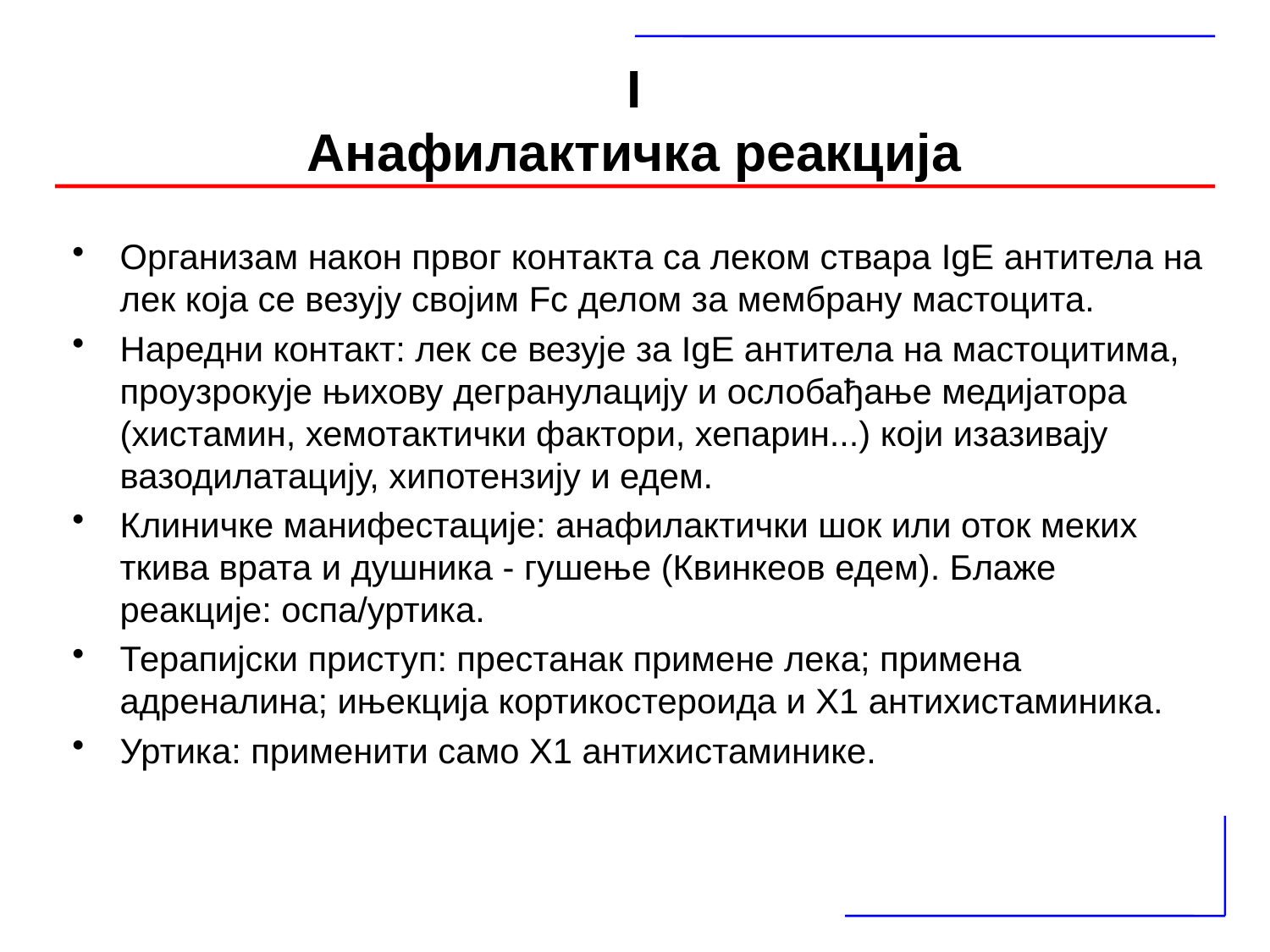

# I Анафилактичка реакција
Организам након првог контакта са леком ствара IgE антитела на лек која се везују својим Fc делом за мембрану мастоцита.
Наредни контакт: лек се везује за IgE антитела на мастоцитима, проузрокује њихову дегранулацију и ослобађање медијатора (хистамин, хемотактички фактори, хепарин...) који изазивају вазодилатацију, хипотензију и едем.
Клиничке манифестације: анафилактички шок или оток меких ткива врата и душника - гушење (Квинкеов едем). Блаже реакције: оспа/уртика.
Терапијски приступ: престанак примене лека; примена адреналина; ињекција кортикостероида и Х1 антихистаминика.
Уртика: применити само Х1 антихистаминике.